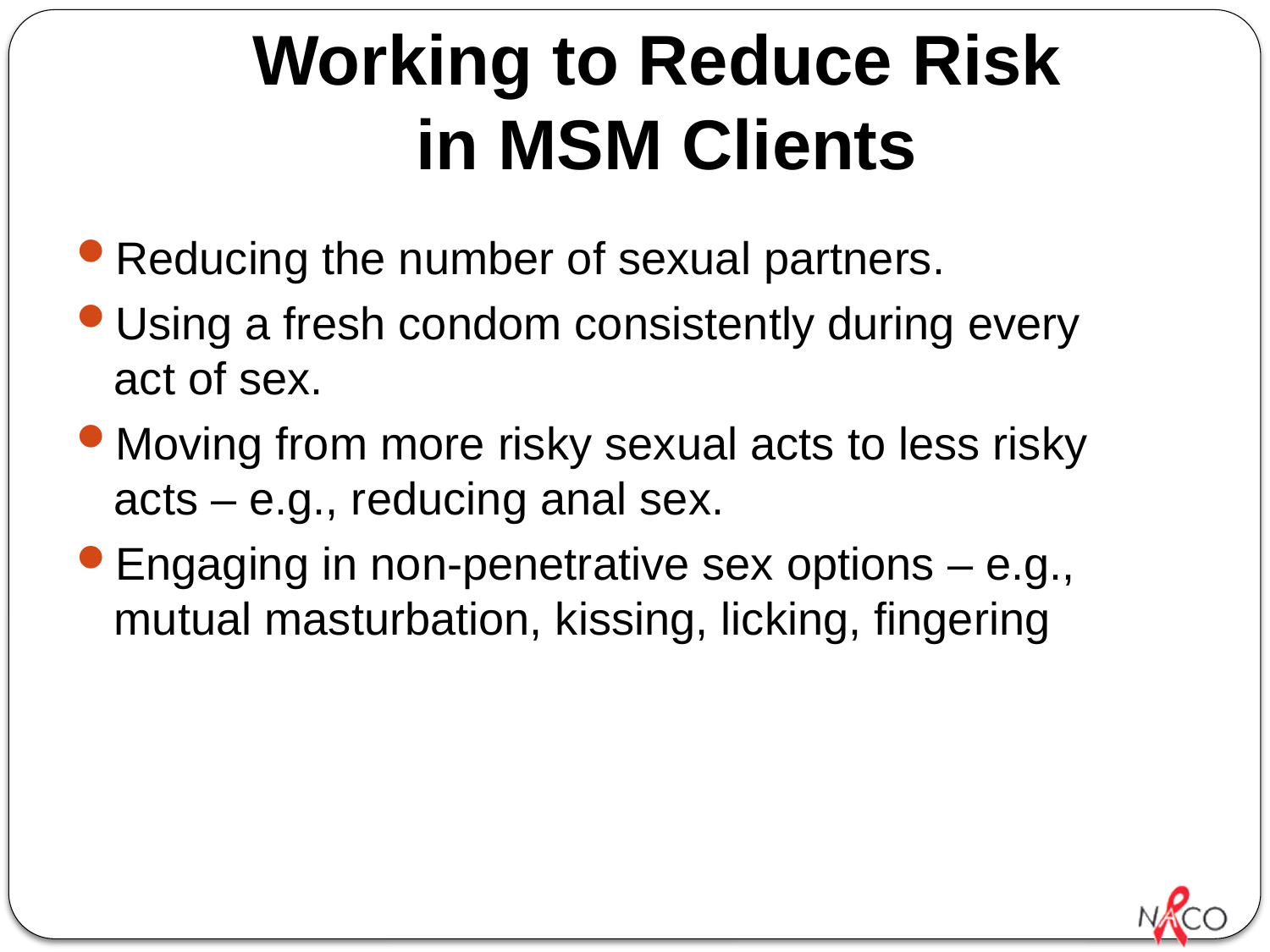

# Working to Reduce Risk in MSM Clients
Reducing the number of sexual partners.
Using a fresh condom consistently during every act of sex.
Moving from more risky sexual acts to less risky acts – e.g., reducing anal sex.
Engaging in non-penetrative sex options – e.g., mutual masturbation, kissing, licking, fingering